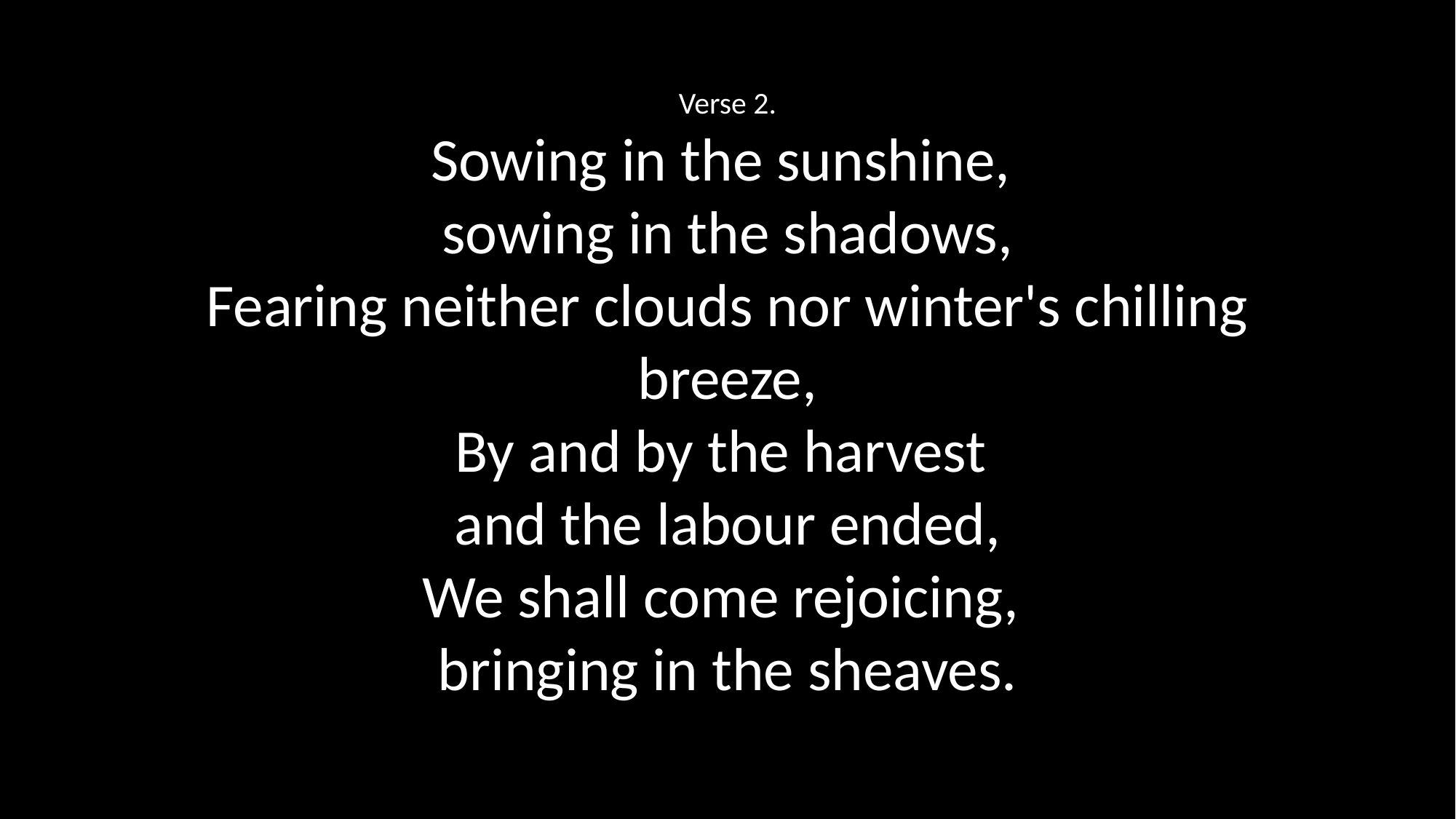

Verse 2.
Sowing in the sunshine,
sowing in the shadows,
Fearing neither clouds nor winter's chilling breeze,
By and by the harvest
and the labour ended,
We shall come rejoicing,
bringing in the sheaves.